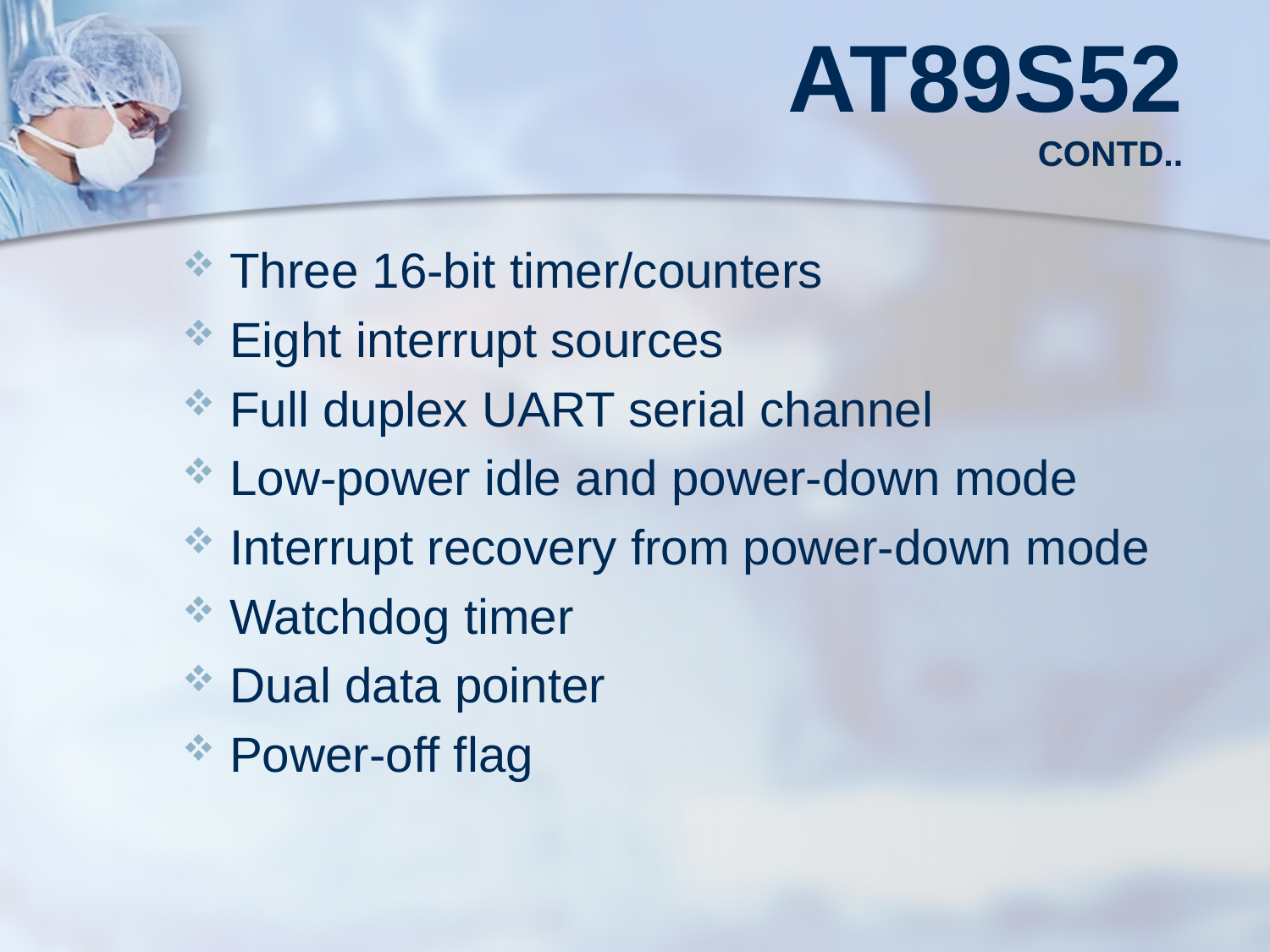

# AT89s52 contd..
Three 16-bit timer/counters
Eight interrupt sources
Full duplex UART serial channel
Low-power idle and power-down mode
Interrupt recovery from power-down mode
Watchdog timer
Dual data pointer
Power-off flag